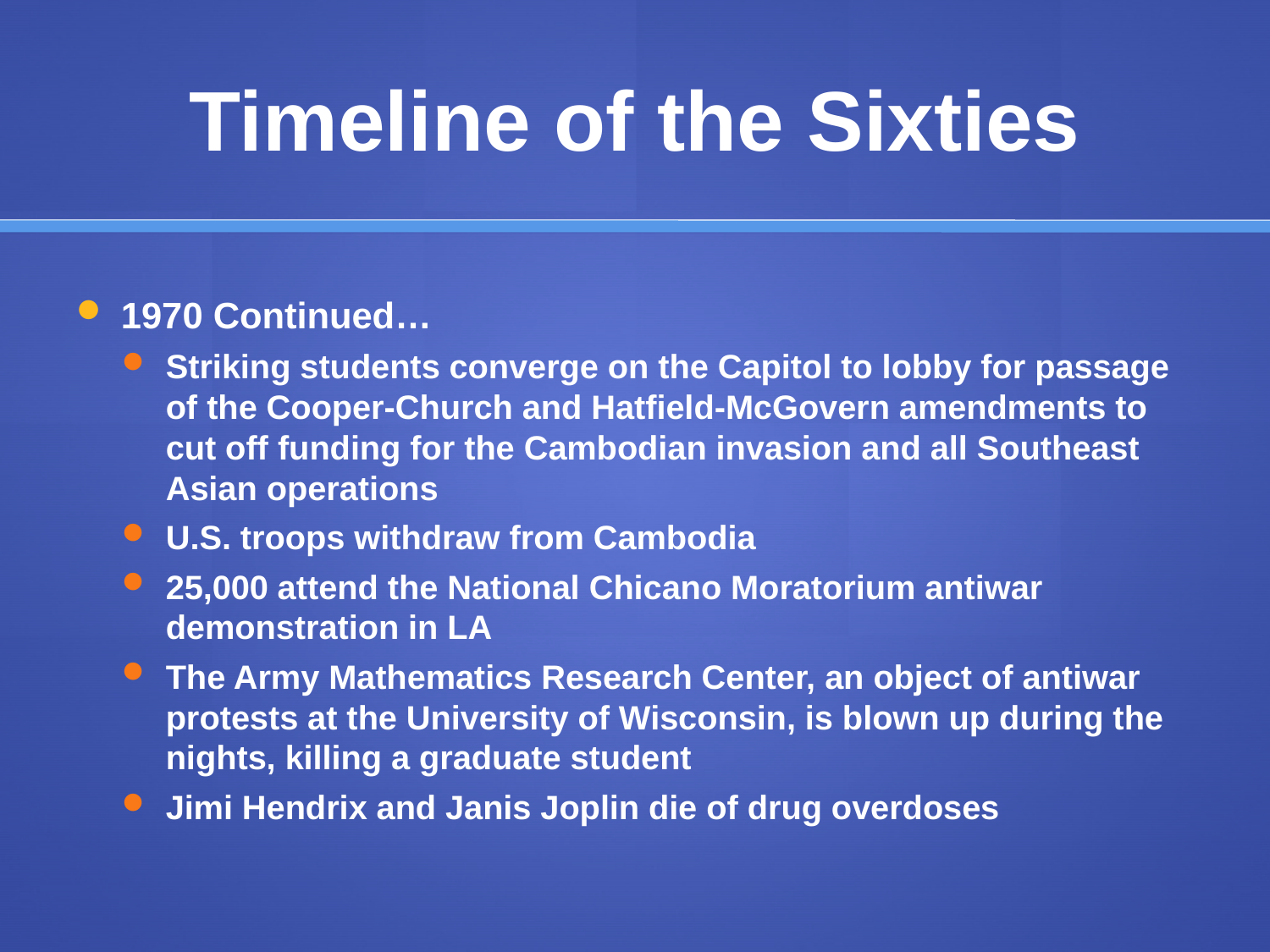

# Timeline of the Sixties
1970 Continued…
Striking students converge on the Capitol to lobby for passage of the Cooper-Church and Hatfield-McGovern amendments to cut off funding for the Cambodian invasion and all Southeast Asian operations
U.S. troops withdraw from Cambodia
25,000 attend the National Chicano Moratorium antiwar demonstration in LA
The Army Mathematics Research Center, an object of antiwar protests at the University of Wisconsin, is blown up during the nights, killing a graduate student
Jimi Hendrix and Janis Joplin die of drug overdoses